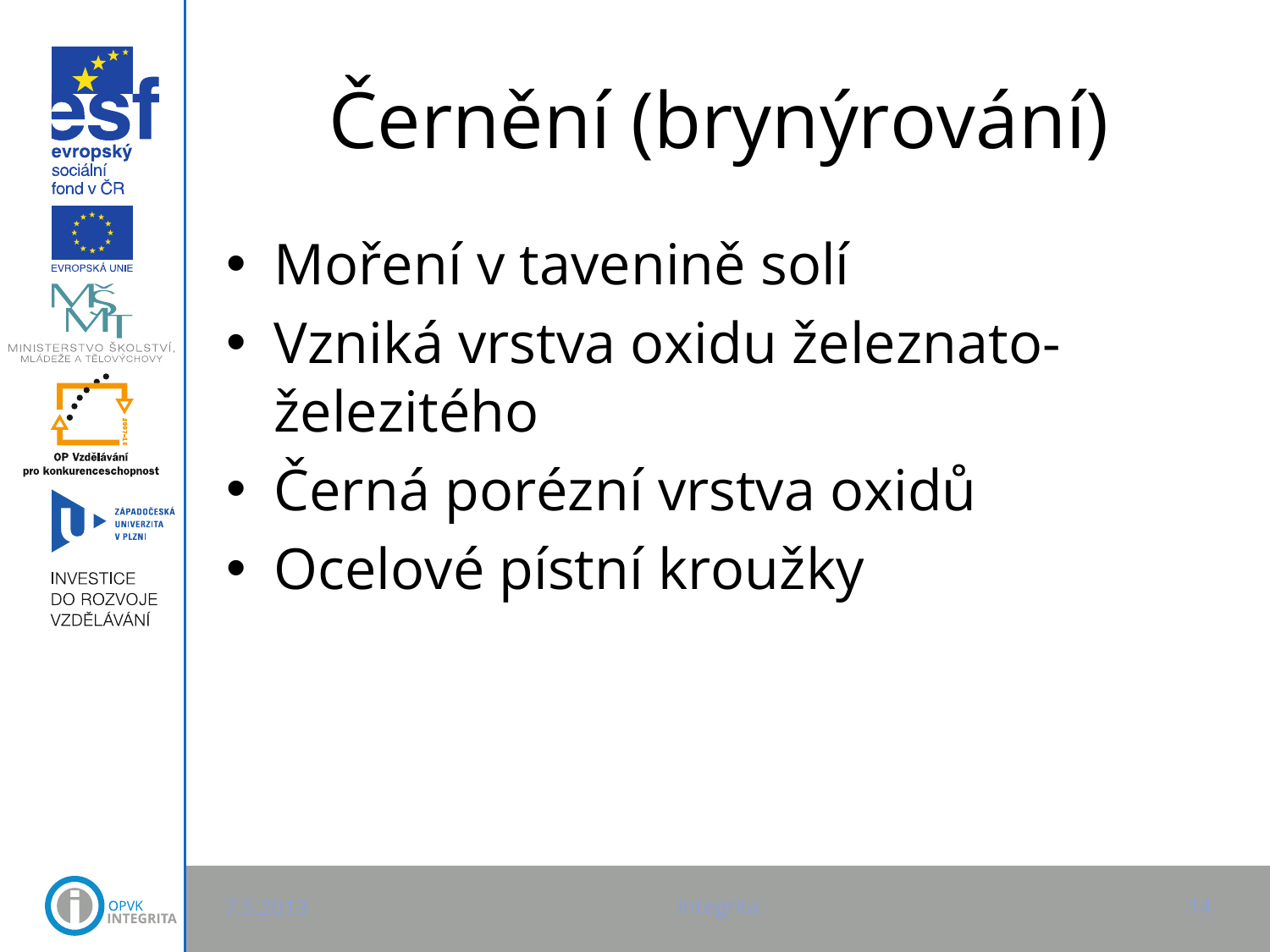

# Černění (brynýrování)
Moření v tavenině solí
Vzniká vrstva oxidu železnato-železitého
Černá porézní vrstva oxidů
Ocelové pístní kroužky
7.5.2013
Integrita
14